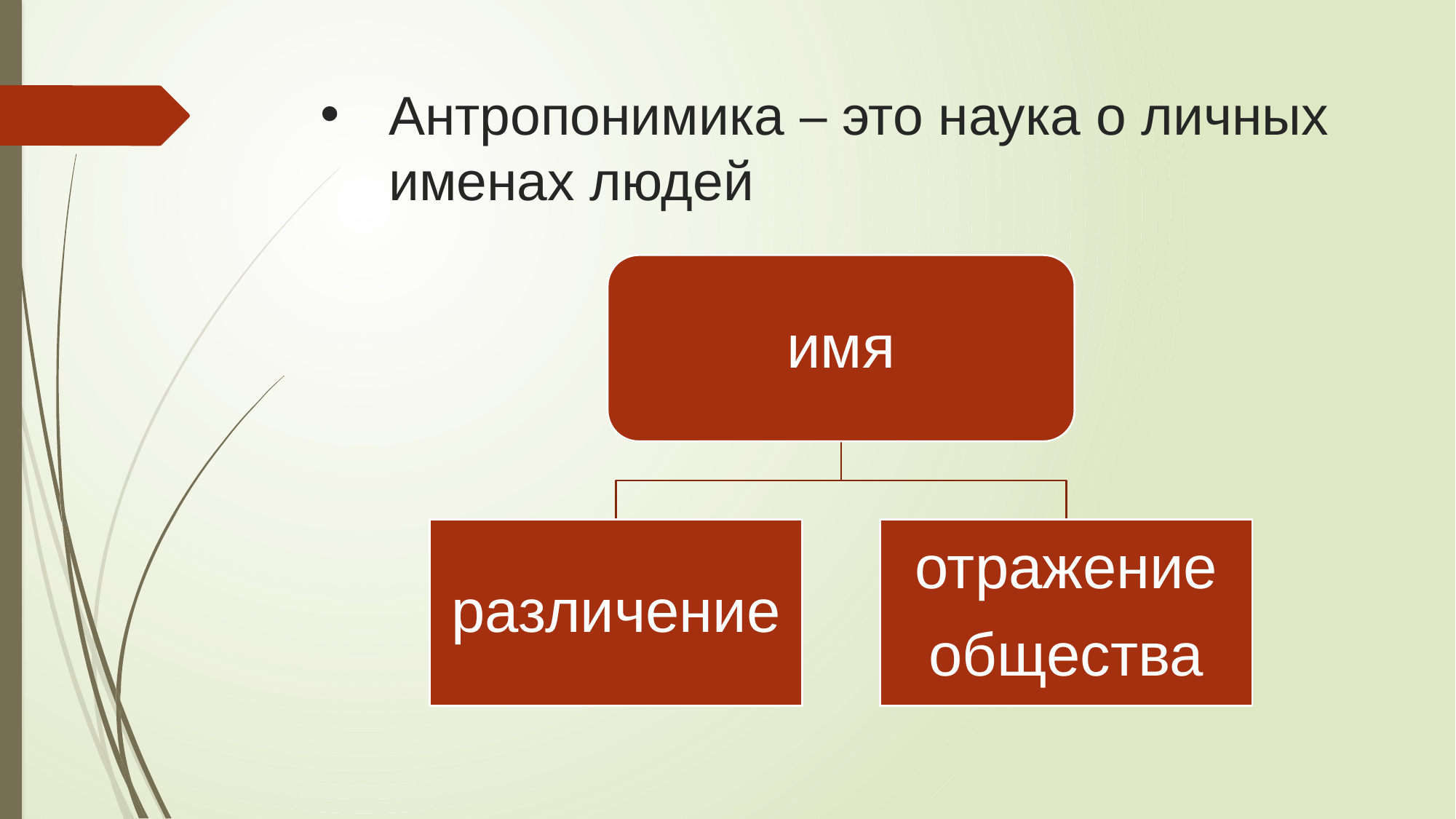

# Антропонимика – это наука о личных именах людей
имя
различение
отражение
общества